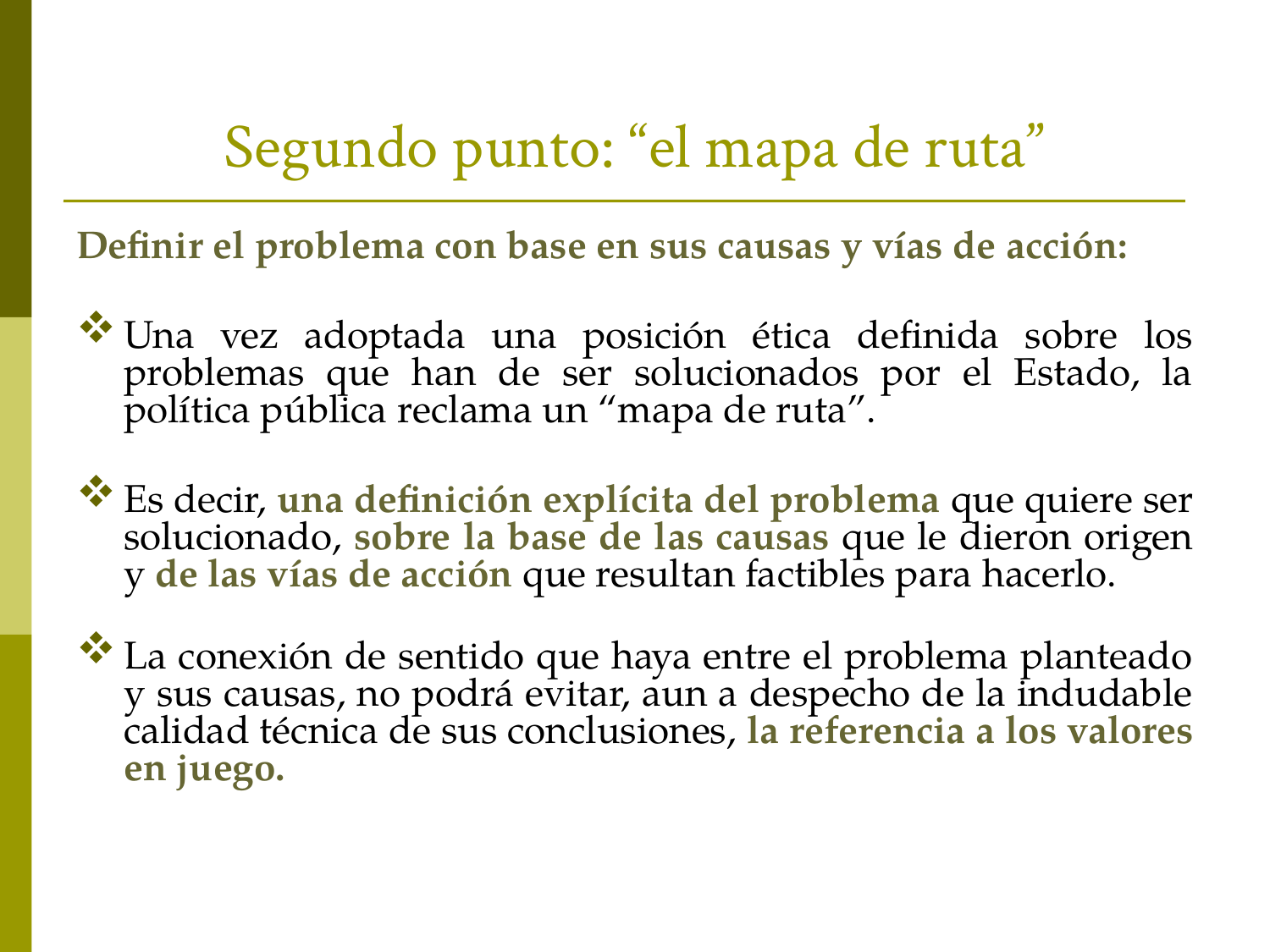

# Segundo punto: “el mapa de ruta”
Definir el problema con base en sus causas y vías de acción:

Una vez adoptada una posición ética definida sobre los problemas que han de ser solucionados por el Estado, la política pública reclama un “mapa de ruta”.

Es decir, una definición explícita del problema que quiere ser solucionado, sobre la base de las causas que le dieron origen y de las vías de acción que resultan factibles para hacerlo.

La conexión de sentido que haya entre el problema planteado y sus causas, no podrá evitar, aun a despecho de la indudable calidad técnica de sus conclusiones, la referencia a los valores en juego.